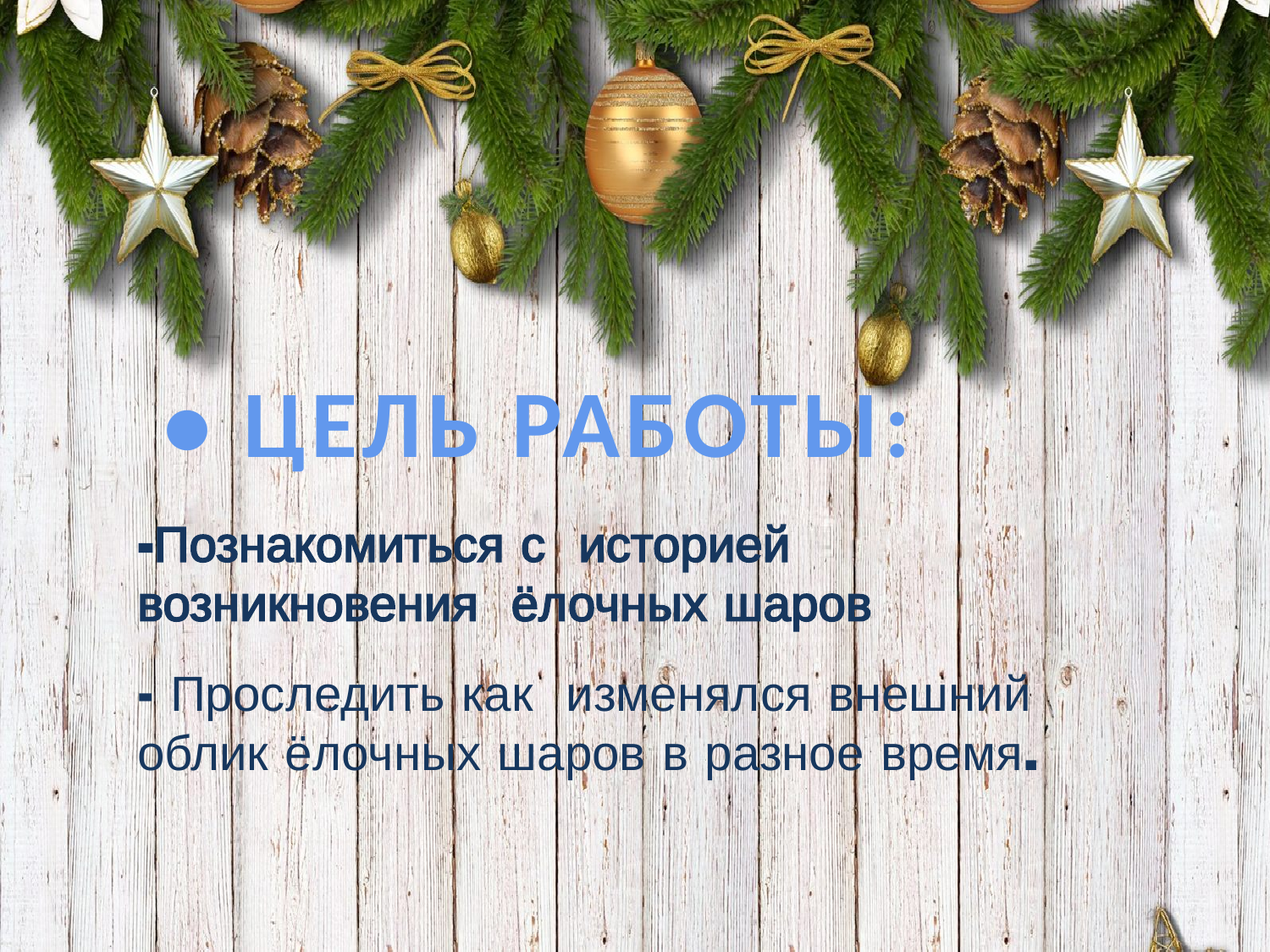

• ЦЕЛЬ РАБОТЫ:
-Познакомиться с  историей возникновения  ёлочных шаров
- Проследить как  изменялся внешний облик ёлочных шаров в разное время.